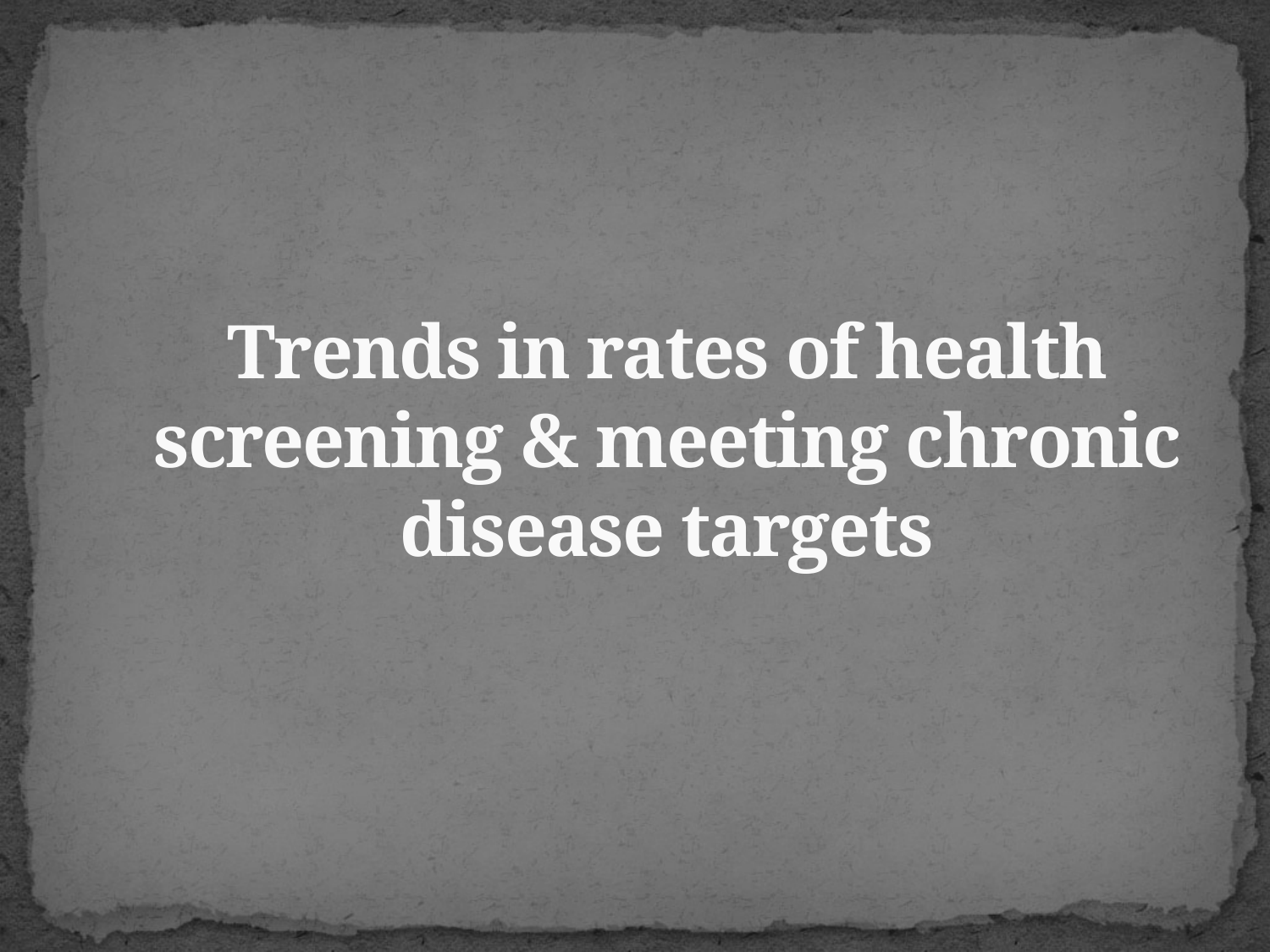

# Trends in rates of health screening & meeting chronic disease targets